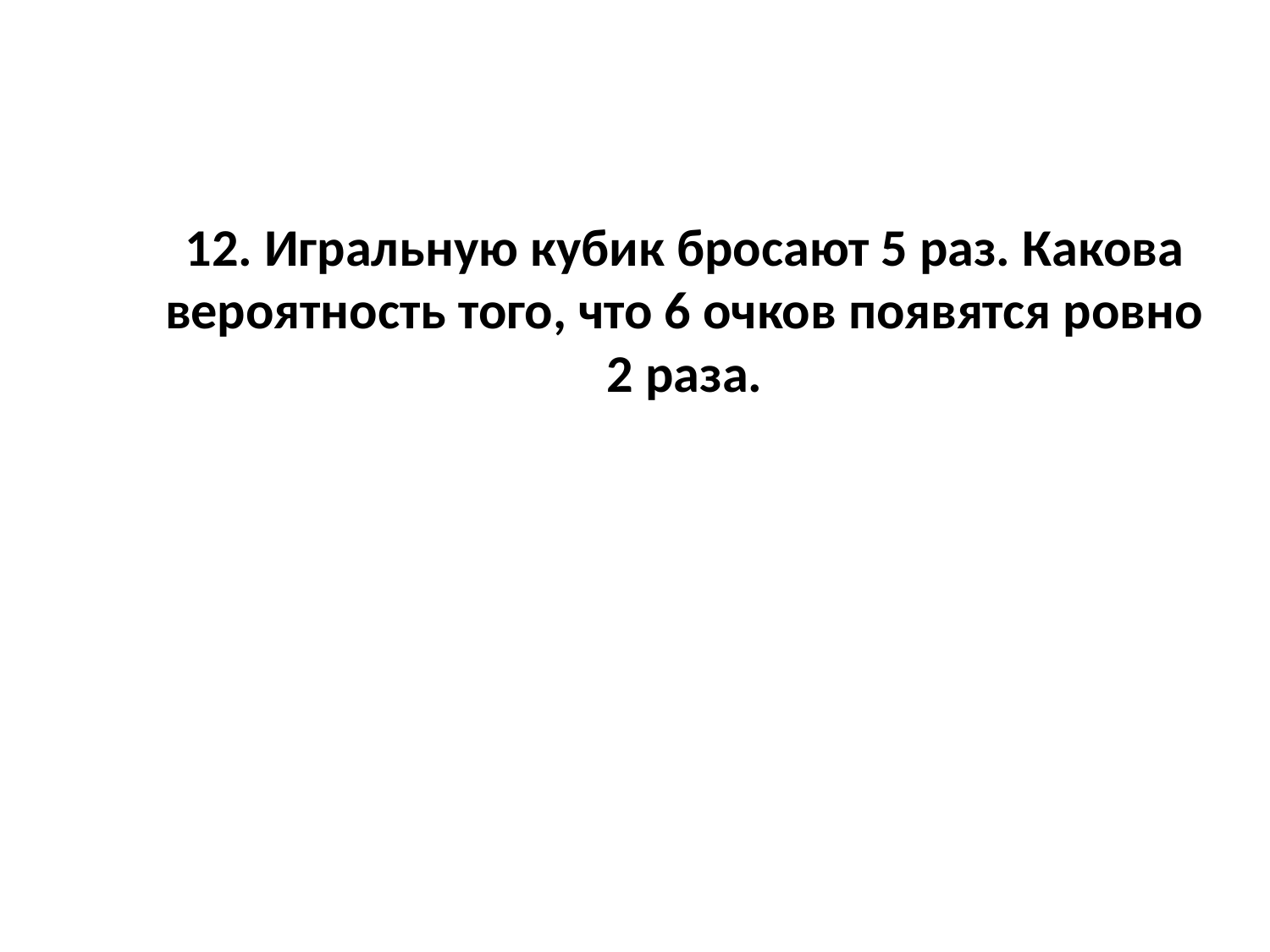

# 12. Игральную кубик бросают 5 раз. Какова вероятность того, что 6 очков появятся ровно 2 раза.